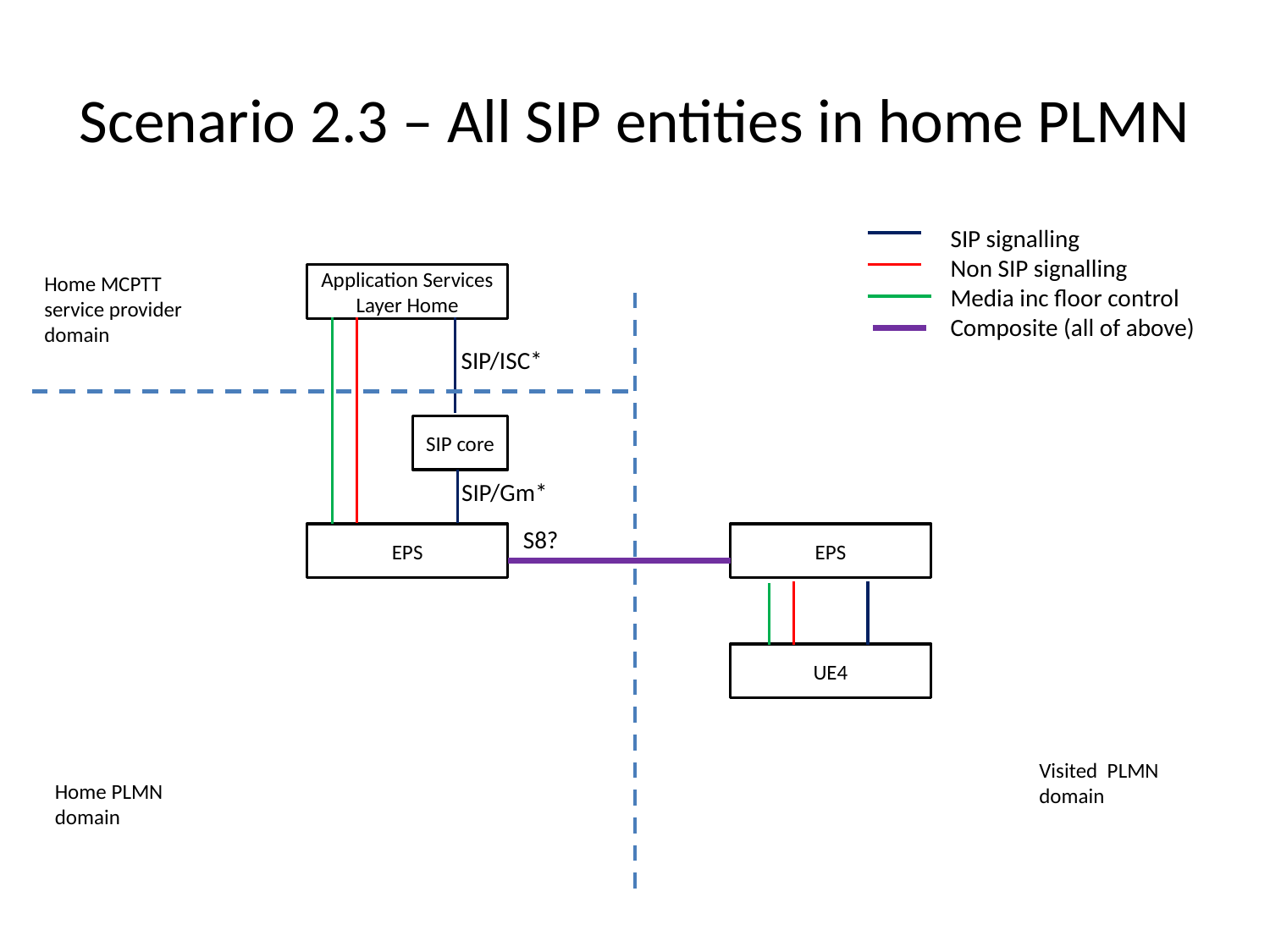

# Scenario 2.3 – All SIP entities in home PLMN
SIP signalling
Non SIP signalling
Media inc floor control
Composite (all of above)
Home MCPTT service provider domain
Application Services Layer Home
SIP/ISC*
SIP core
SIP/Gm*
S8?
EPS
EPS
UE4
Visited  PLMN domain
Home PLMN domain